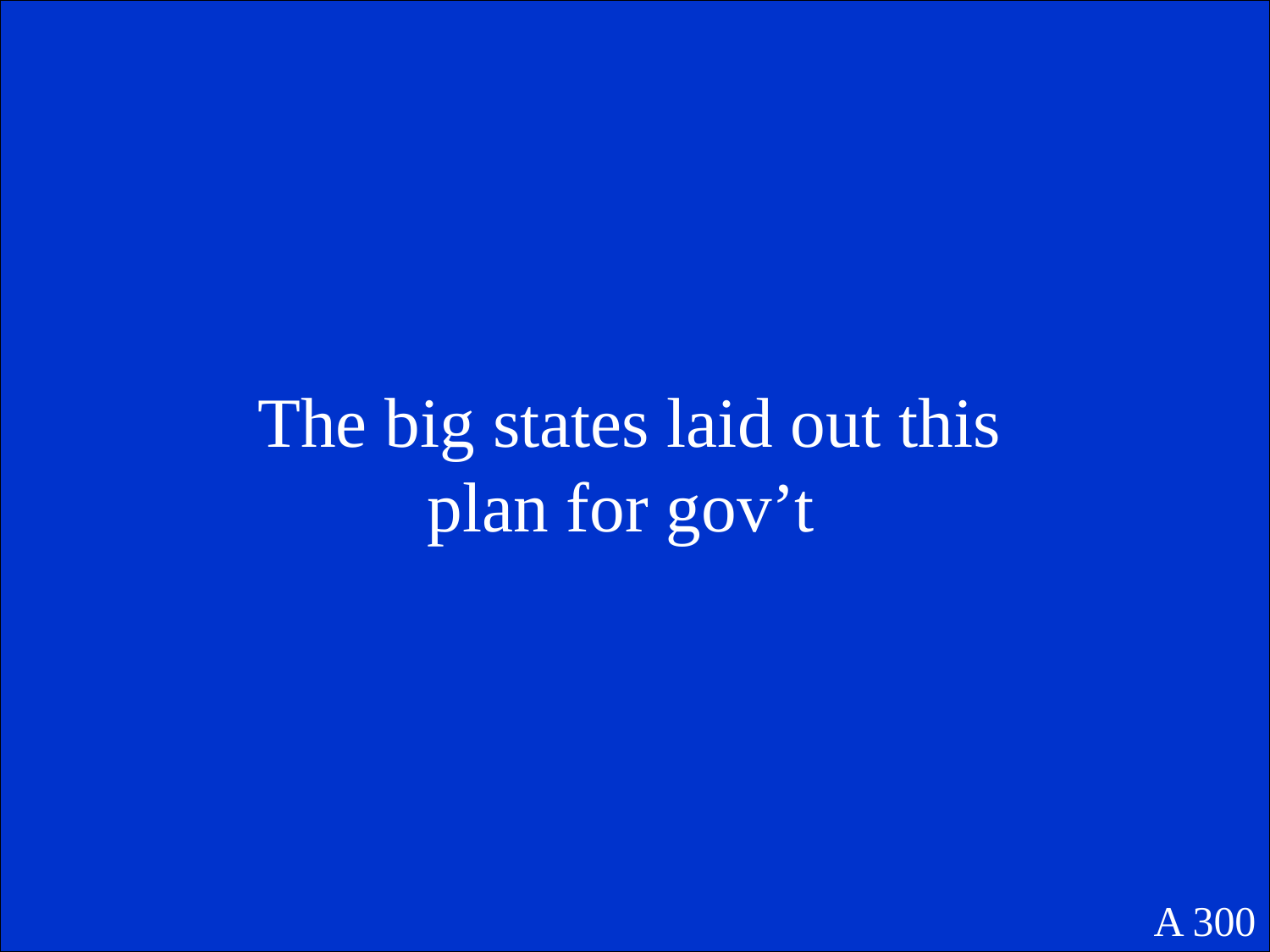

The big states laid out this plan for gov’t
A 300